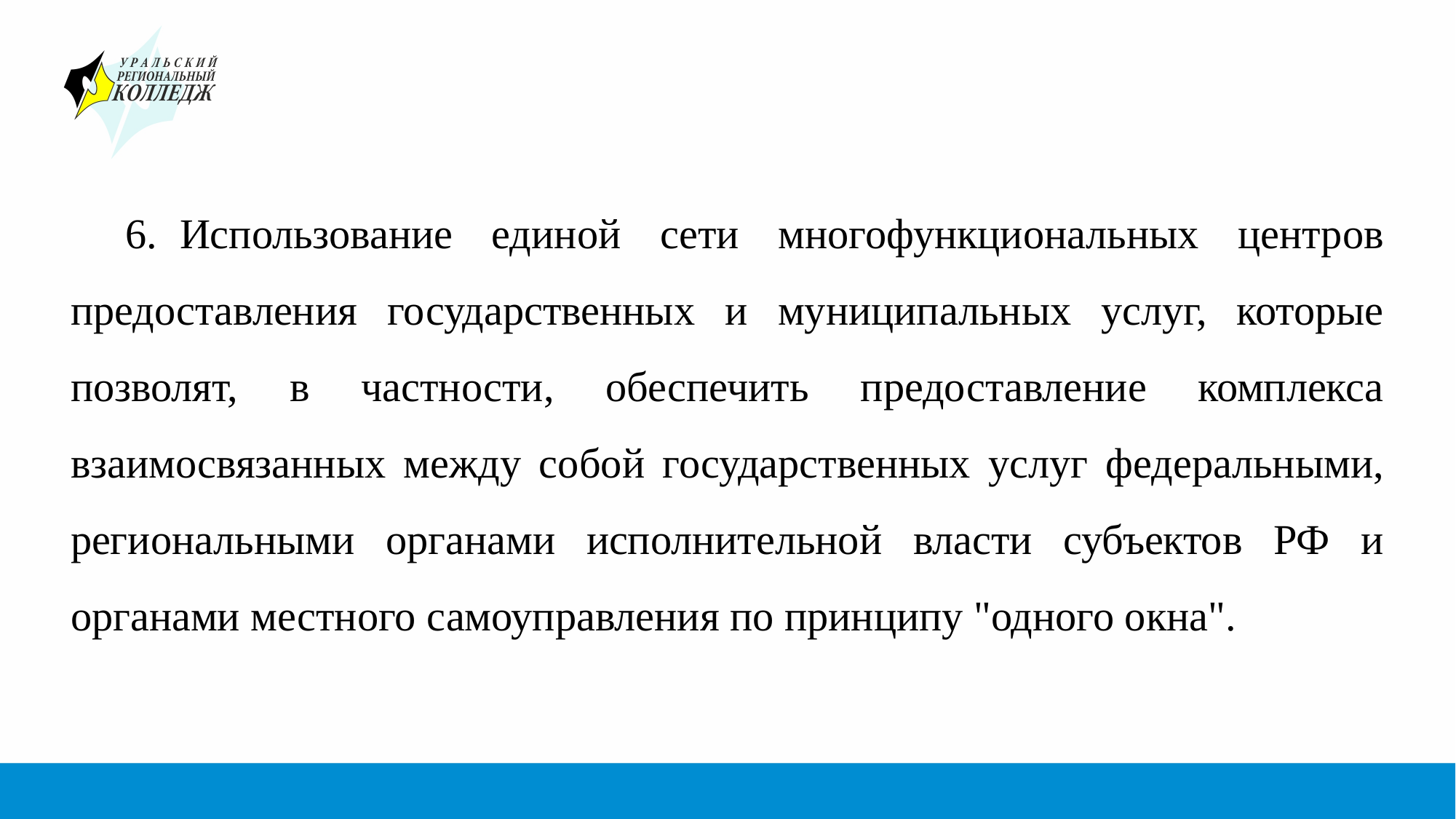

#
6.	Использование единой сети многофункциональных центров предоставления государственных и муниципальных услуг, которые позволят, в частности, обеспечить предоставление комплекса взаимосвязанных между собой государственных услуг федеральными, региональными органами исполнительной власти субъектов РФ и органами местного самоуправления по принципу "одного окна".